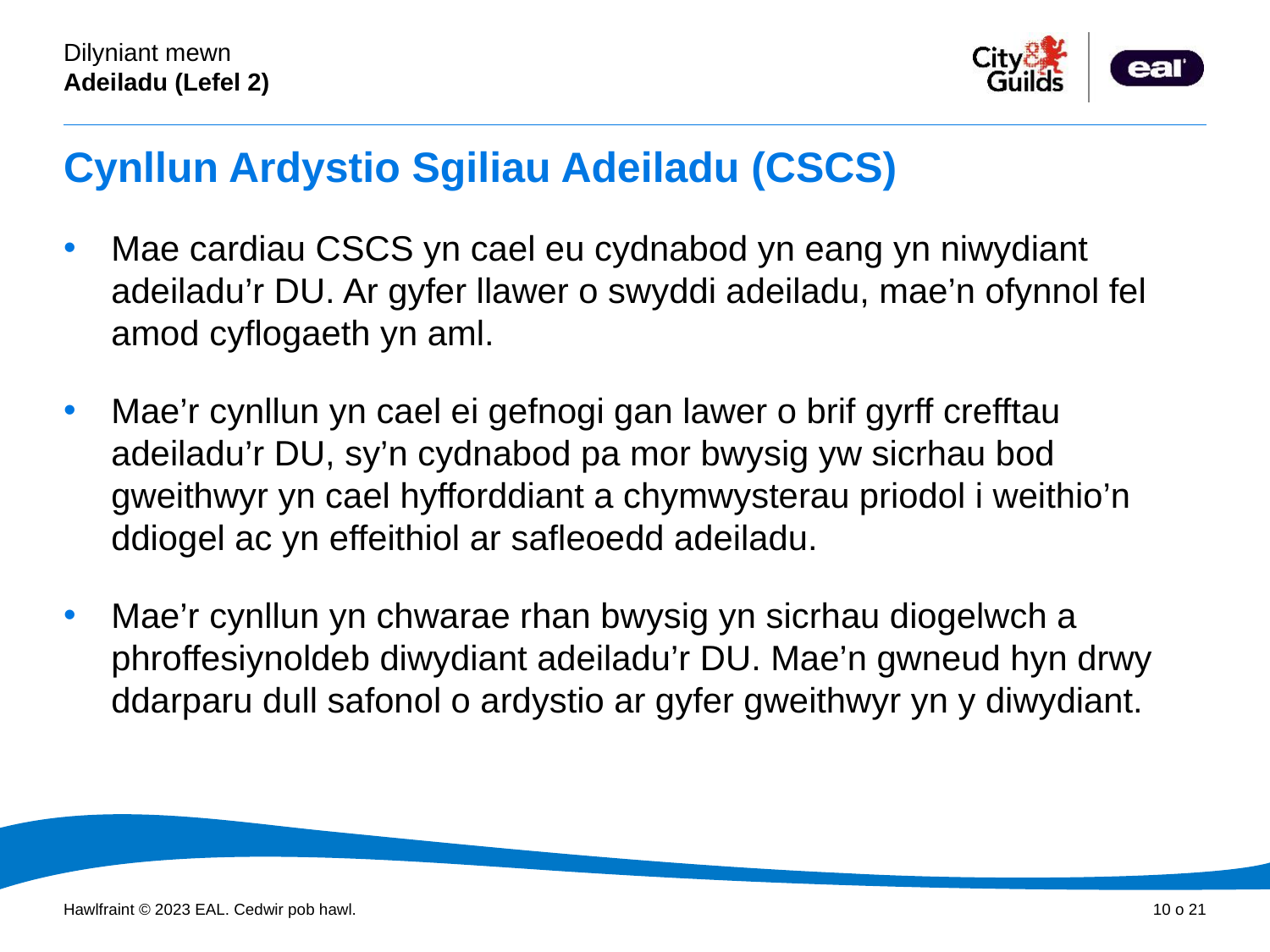

# Cynllun Ardystio Sgiliau Adeiladu (CSCS)
Mae cardiau CSCS yn cael eu cydnabod yn eang yn niwydiant adeiladu’r DU. Ar gyfer llawer o swyddi adeiladu, mae’n ofynnol fel amod cyflogaeth yn aml.
Mae’r cynllun yn cael ei gefnogi gan lawer o brif gyrff crefftau adeiladu’r DU, sy’n cydnabod pa mor bwysig yw sicrhau bod gweithwyr yn cael hyfforddiant a chymwysterau priodol i weithio’n ddiogel ac yn effeithiol ar safleoedd adeiladu.
Mae’r cynllun yn chwarae rhan bwysig yn sicrhau diogelwch a phroffesiynoldeb diwydiant adeiladu’r DU. Mae’n gwneud hyn drwy ddarparu dull safonol o ardystio ar gyfer gweithwyr yn y diwydiant.